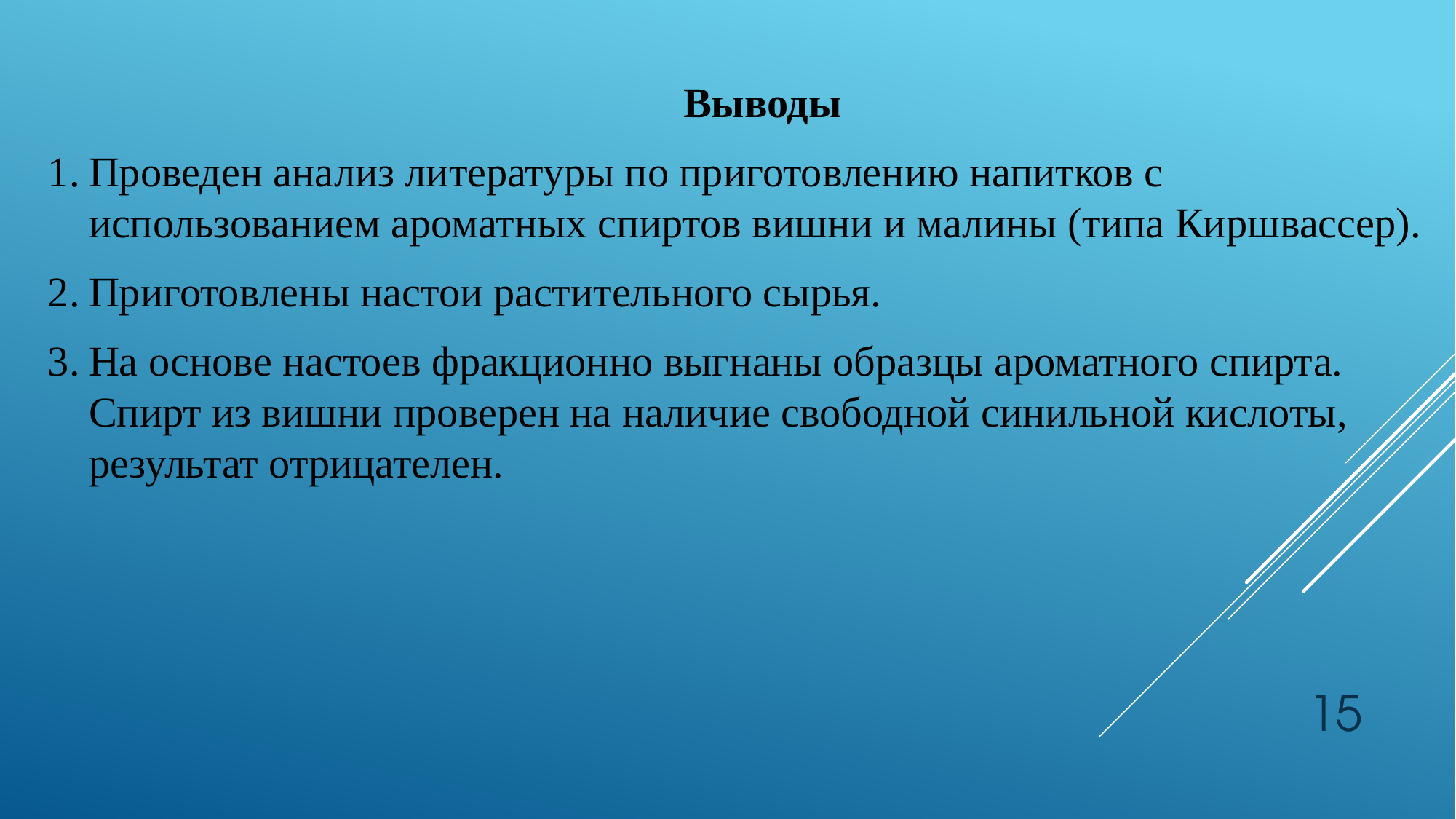

Выводы
Проведен анализ литературы по приготовлению напитков с использованием ароматных спиртов вишни и малины (типа Киршвассер).
Приготовлены настои растительного сырья.
На основе настоев фракционно выгнаны образцы ароматного спирта. Спирт из вишни проверен на наличие свободной синильной кислоты, результат отрицателен.
15